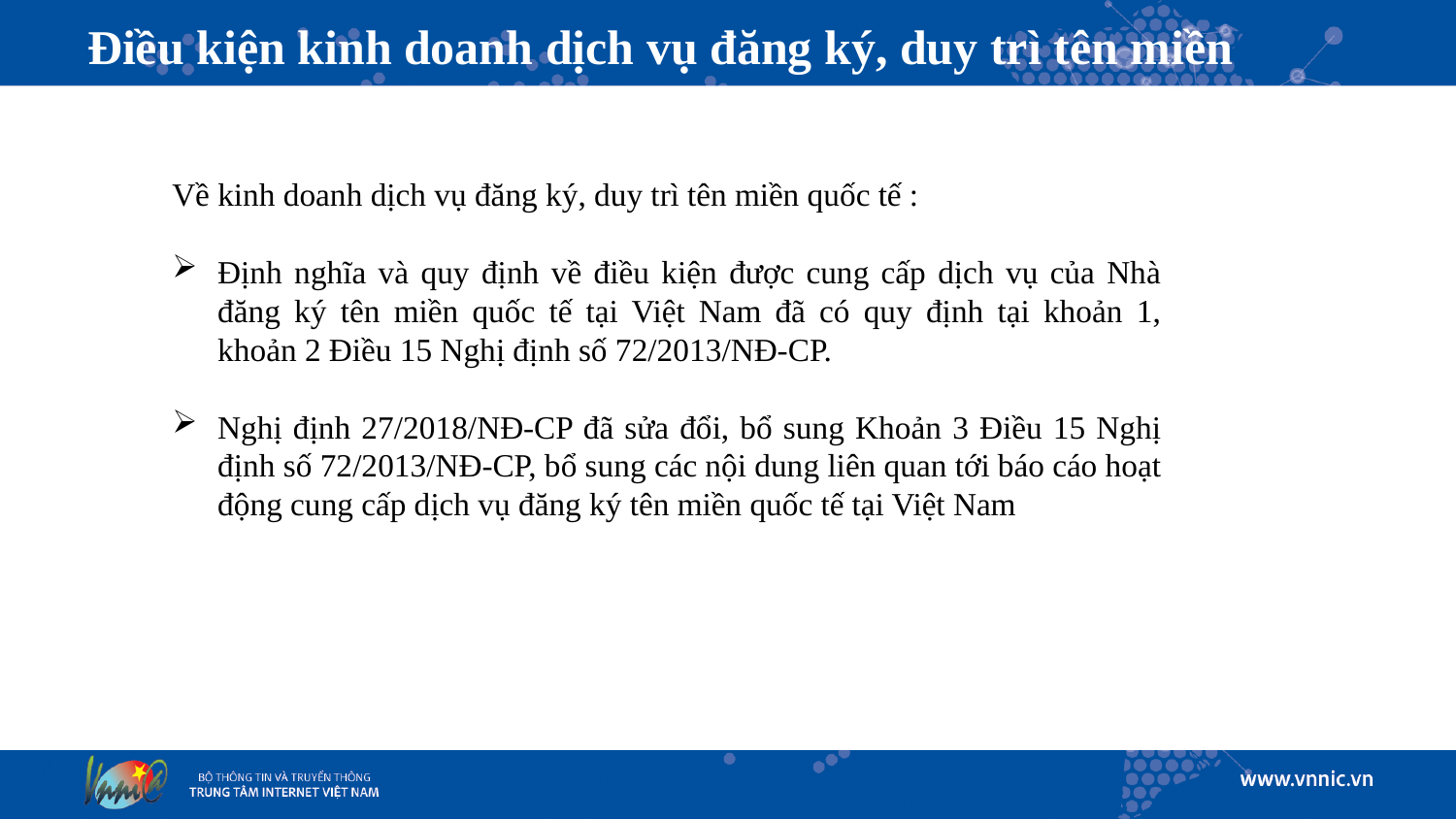

# Điều kiện kinh doanh dịch vụ đăng ký, duy trì tên miền
Về kinh doanh dịch vụ đăng ký, duy trì tên miền quốc tế :

Định nghĩa và quy định về điều kiện được cung cấp dịch vụ của Nhà đăng ký tên miền quốc tế tại Việt Nam đã có quy định tại khoản 1, khoản 2 Điều 15 Nghị định số 72/2013/NĐ-CP.

Nghị định 27/2018/NĐ-CP đã sửa đổi, bổ sung Khoản 3 Điều 15 Nghị định số 72/2013/NĐ-CP, bổ sung các nội dung liên quan tới báo cáo hoạt động cung cấp dịch vụ đăng ký tên miền quốc tế tại Việt Nam